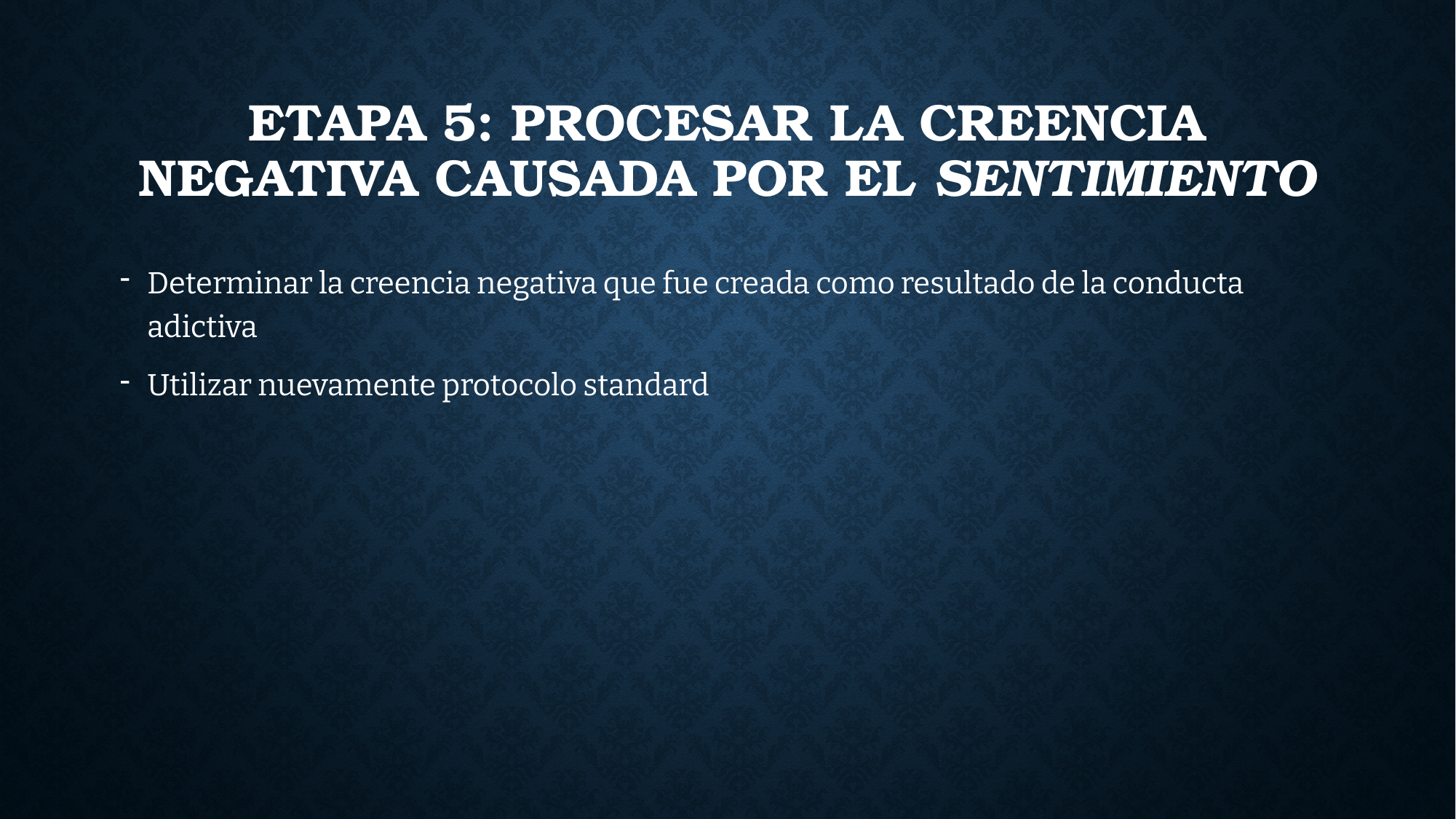

# Etapa 5: procesar la creencia negativa causada por el sentimiento
Determinar la creencia negativa que fue creada como resultado de la conducta adictiva
Utilizar nuevamente protocolo standard